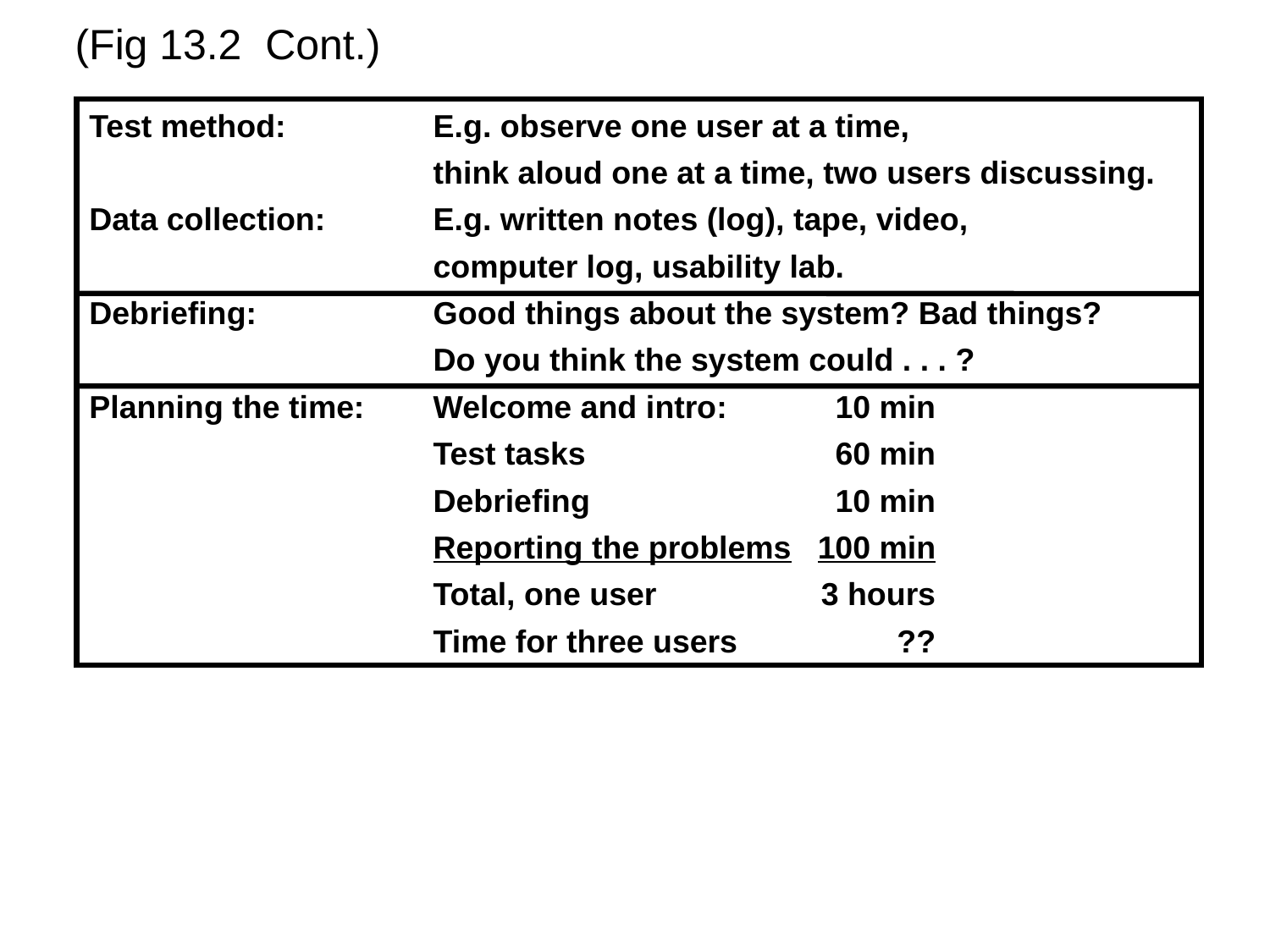

(Fig 13.2  Cont.)
Test method:	E.g. observe one user at a time,
	think aloud one at a time, two users discussing.
Data collection:	E.g. written notes (log), tape, video,
	computer log, usability lab.
Debriefing:	Good things about the system? Bad things?
	Do you think the system could . . . ?
Planning the time:	Welcome and intro:	10 min
	Test tasks	60 min
	Debriefing	10 min
	Reporting the problems	100 min
	Total, one user	3 hours
	Time for three users	??